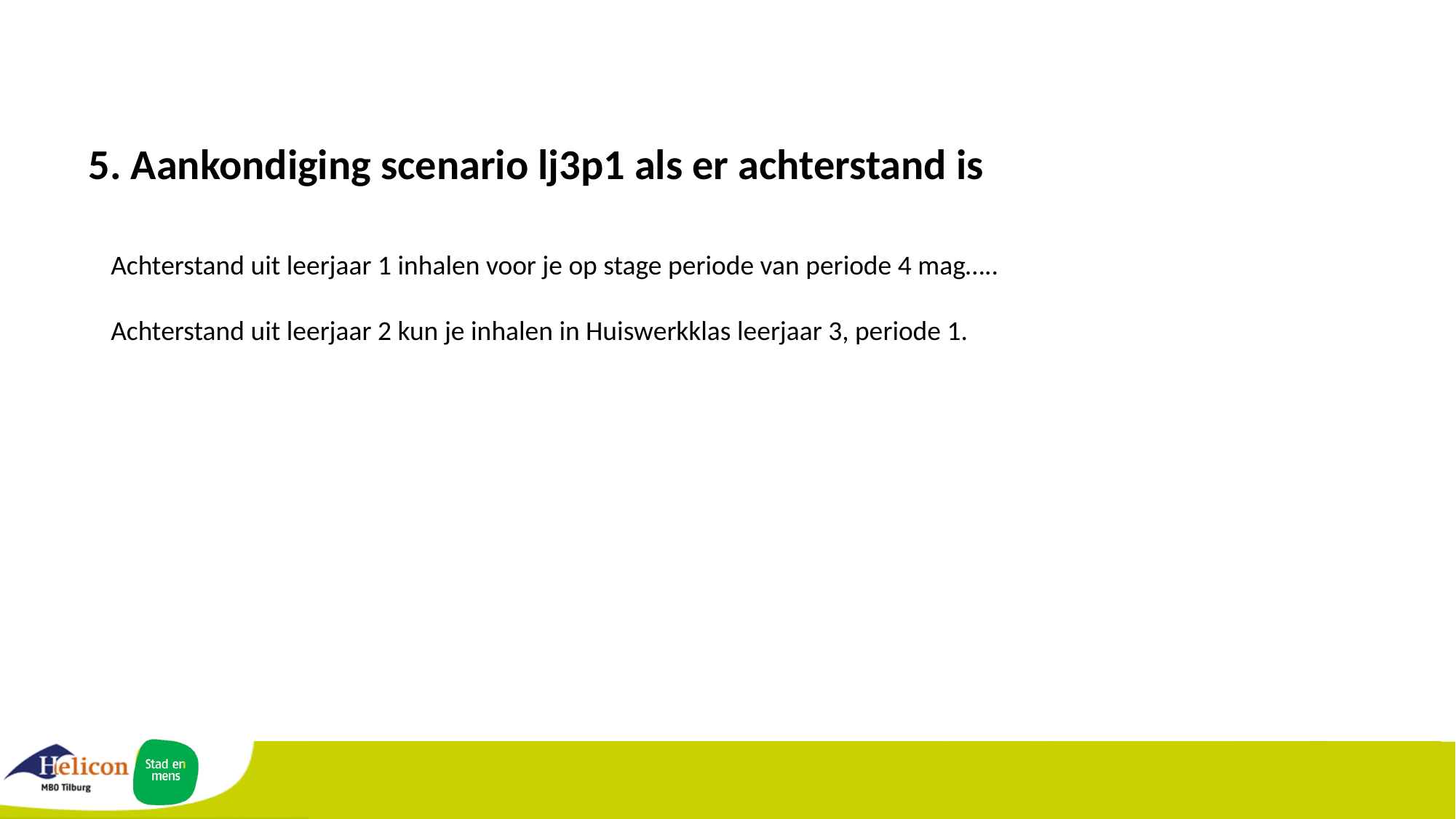

5. Aankondiging scenario lj3p1 als er achterstand is
Achterstand uit leerjaar 1 inhalen voor je op stage periode van periode 4 mag…..

Achterstand uit leerjaar 2 kun je inhalen in Huiswerkklas leerjaar 3, periode 1.